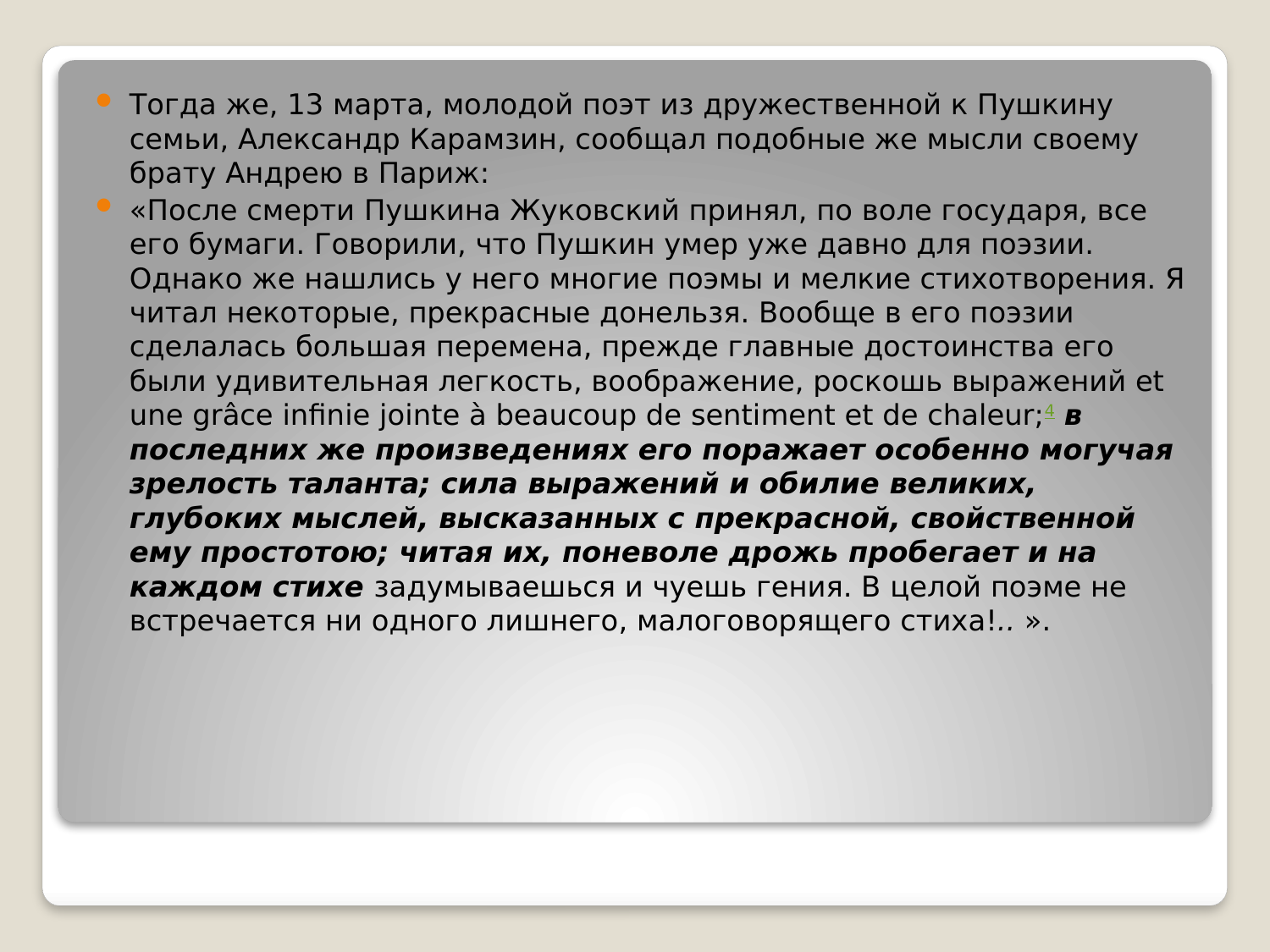

Тогда же, 13 марта, молодой поэт из дружественной к Пушкину семьи, Александр Карамзин, сообщал подобные же мысли своему брату Андрею в Париж:
«После смерти Пушкина Жуковский принял, по воле государя, все его бумаги. Говорили, что Пушкин умер уже давно для поэзии. Однако же нашлись у него многие поэмы и мелкие стихотворения. Я читал некоторые, прекрасные донельзя. Вообще в его поэзии сделалась большая перемена, прежде главные достоинства его были удивительная легкость, воображение, роскошь выражений et une grâce infinie jointe à beaucoup de sentiment et de chaleur;4 в последних же произведениях его поражает особенно могучая зрелость таланта; сила выражений и обилие великих, глубоких мыслей, высказанных с прекрасной, свойственной ему простотою; читая их, поневоле дрожь пробегает и на каждом стихе задумываешься и чуешь гения. В целой поэме не встречается ни одного лишнего, малоговорящего стиха!.. ».

#